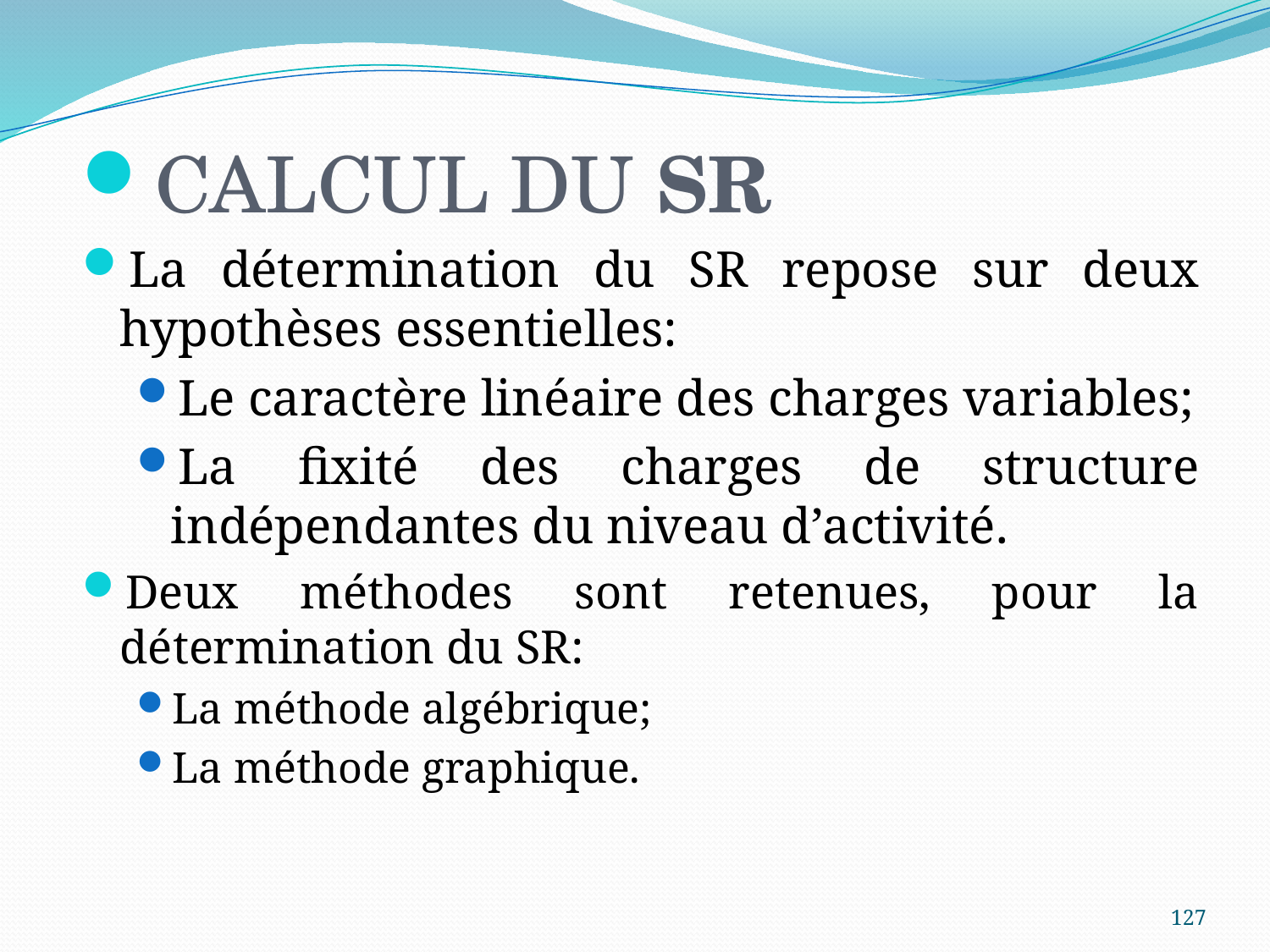

Calcul du SR
La détermination du SR repose sur deux hypothèses essentielles:
Le caractère linéaire des charges variables;
La fixité des charges de structure indépendantes du niveau d’activité.
Deux méthodes sont retenues, pour la détermination du SR:
La méthode algébrique;
La méthode graphique.

127